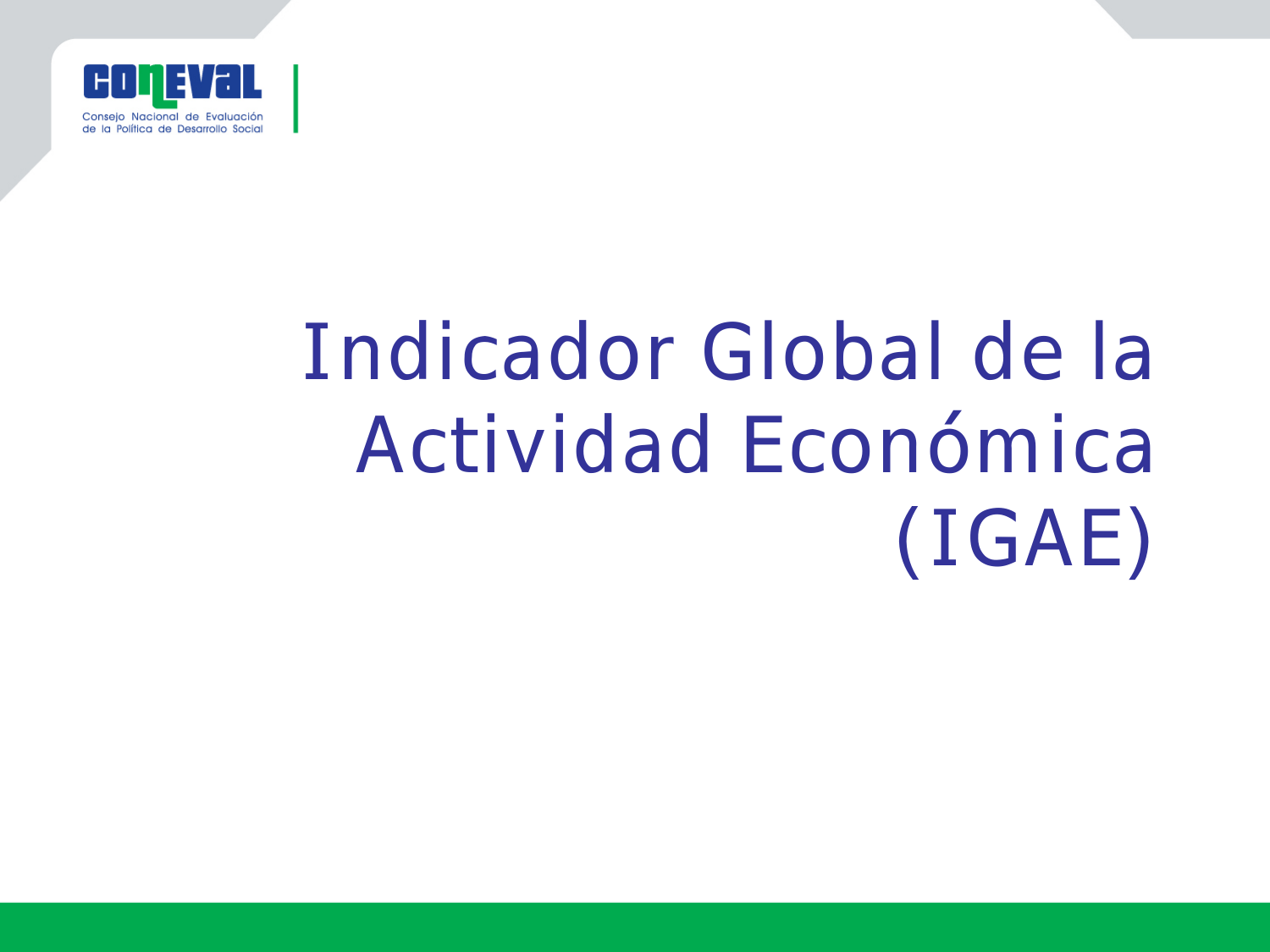

# Indicador Global de la Actividad Económica (IGAE)